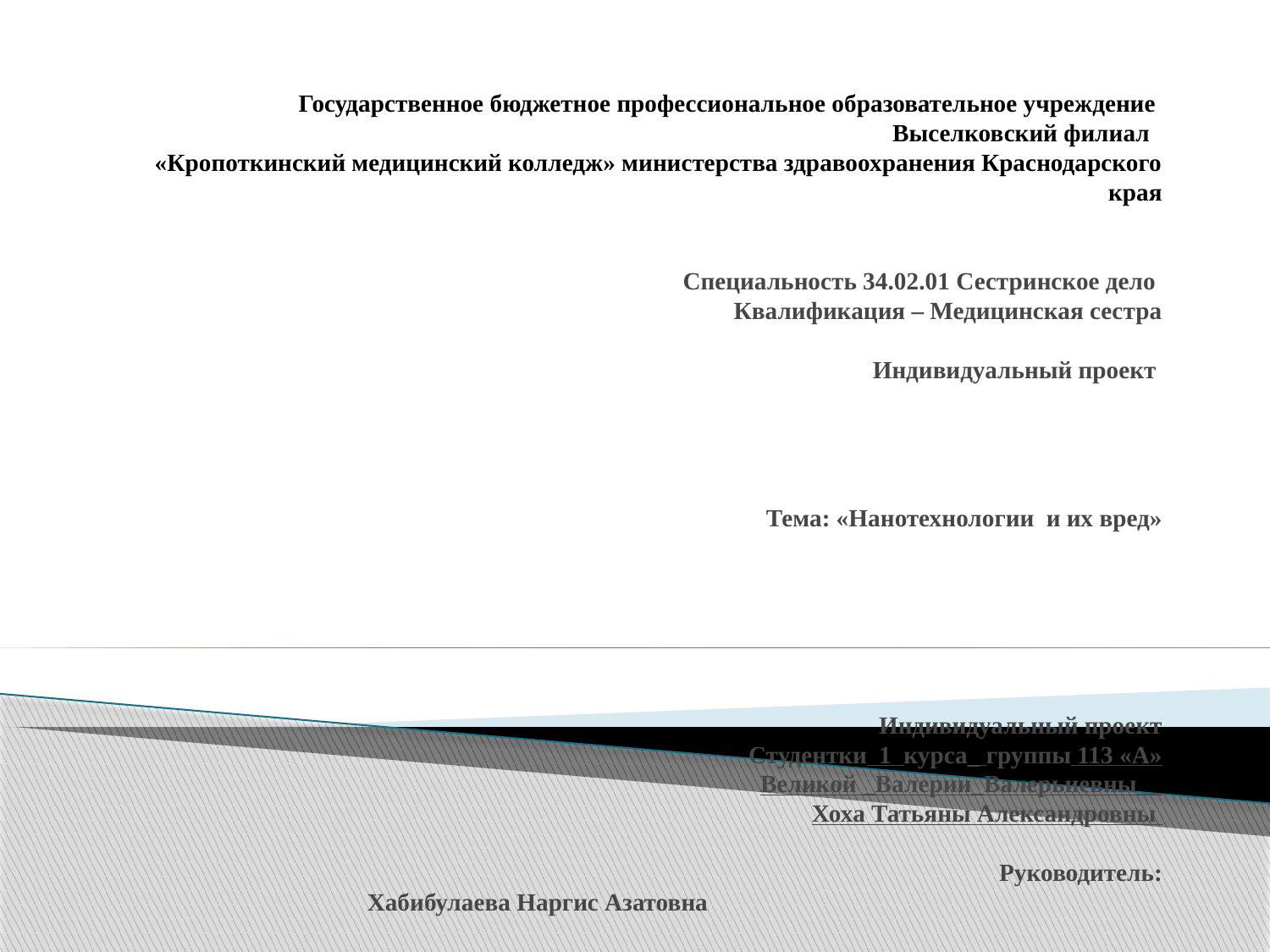

# Государственное бюджетное профессиональное образовательное учреждение Выселковский филиал «Кропоткинский медицинский колледж» министерства здравоохранения Краснодарского края Специальность 34.02.01 Сестринское дело Квалификация – Медицинская сестра Индивидуальный проект  Тема: «Нанотехнологии  и их вред» Индивидуальный проект Студентки  1  курса_ группы 113 «А» Великой _Валерии_Валерьиевны__ Хоха Татьяны Александровны Руководитель: Хабибулаева Наргис Азатовна